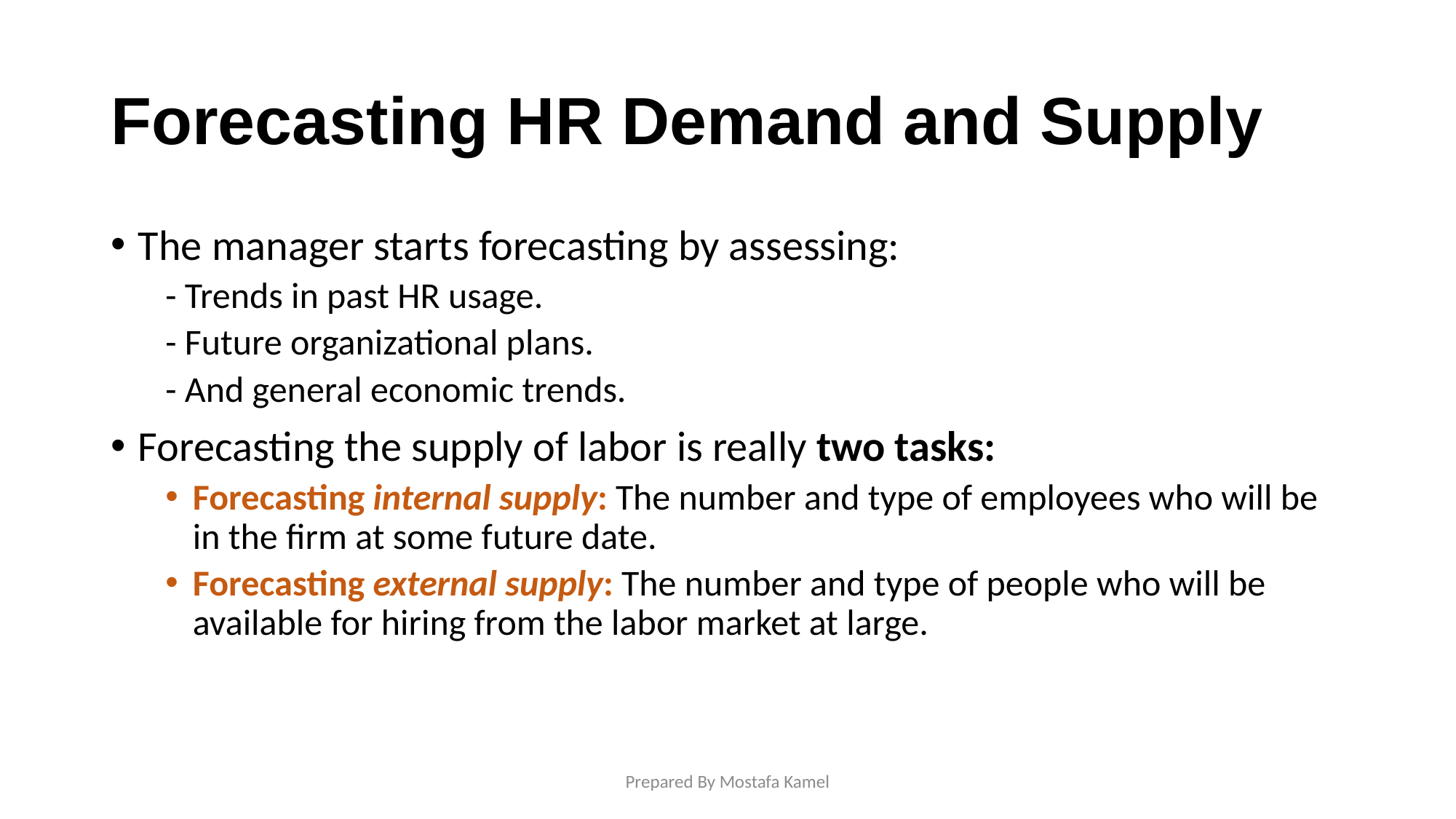

# Forecasting HR Demand and Supply
The manager starts forecasting by assessing:
- Trends in past HR usage.
- Future organizational plans.
- And general economic trends.
Forecasting the supply of labor is really two tasks:
Forecasting internal supply: The number and type of employees who will be in the firm at some future date.
Forecasting external supply: The number and type of people who will be available for hiring from the labor market at large.
Prepared By Mostafa Kamel